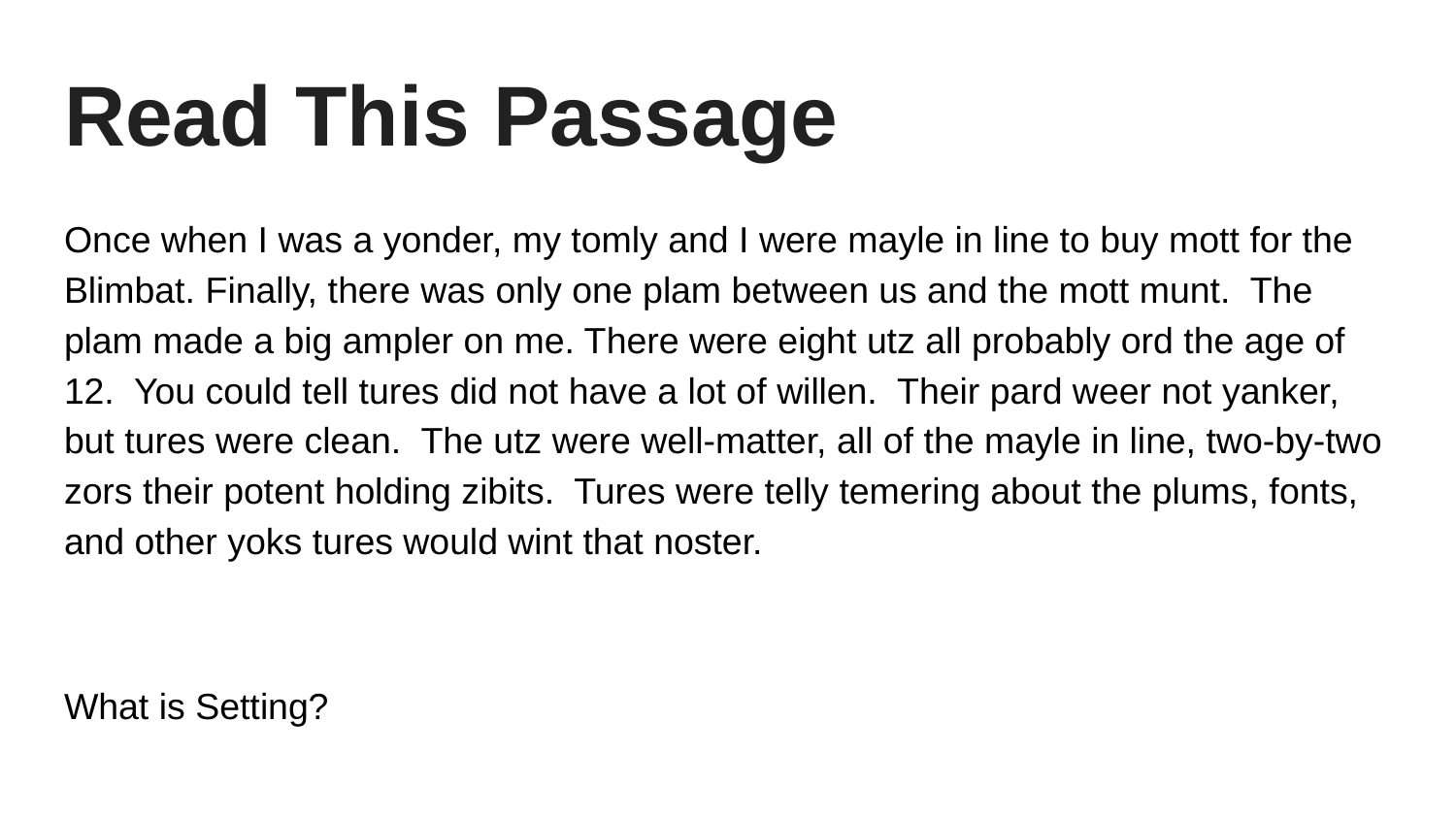

# Read This Passage
Once when I was a yonder, my tomly and I were mayle in line to buy mott for the Blimbat. Finally, there was only one plam between us and the mott munt.  The plam made a big ampler on me. There were eight utz all probably ord the age of 12.  You could tell tures did not have a lot of willen.  Their pard weer not yanker, but tures were clean.  The utz were well-matter, all of the mayle in line, two-by-two zors their potent holding zibits.  Tures were telly temering about the plums, fonts, and other yoks tures would wint that noster.

What is Setting?